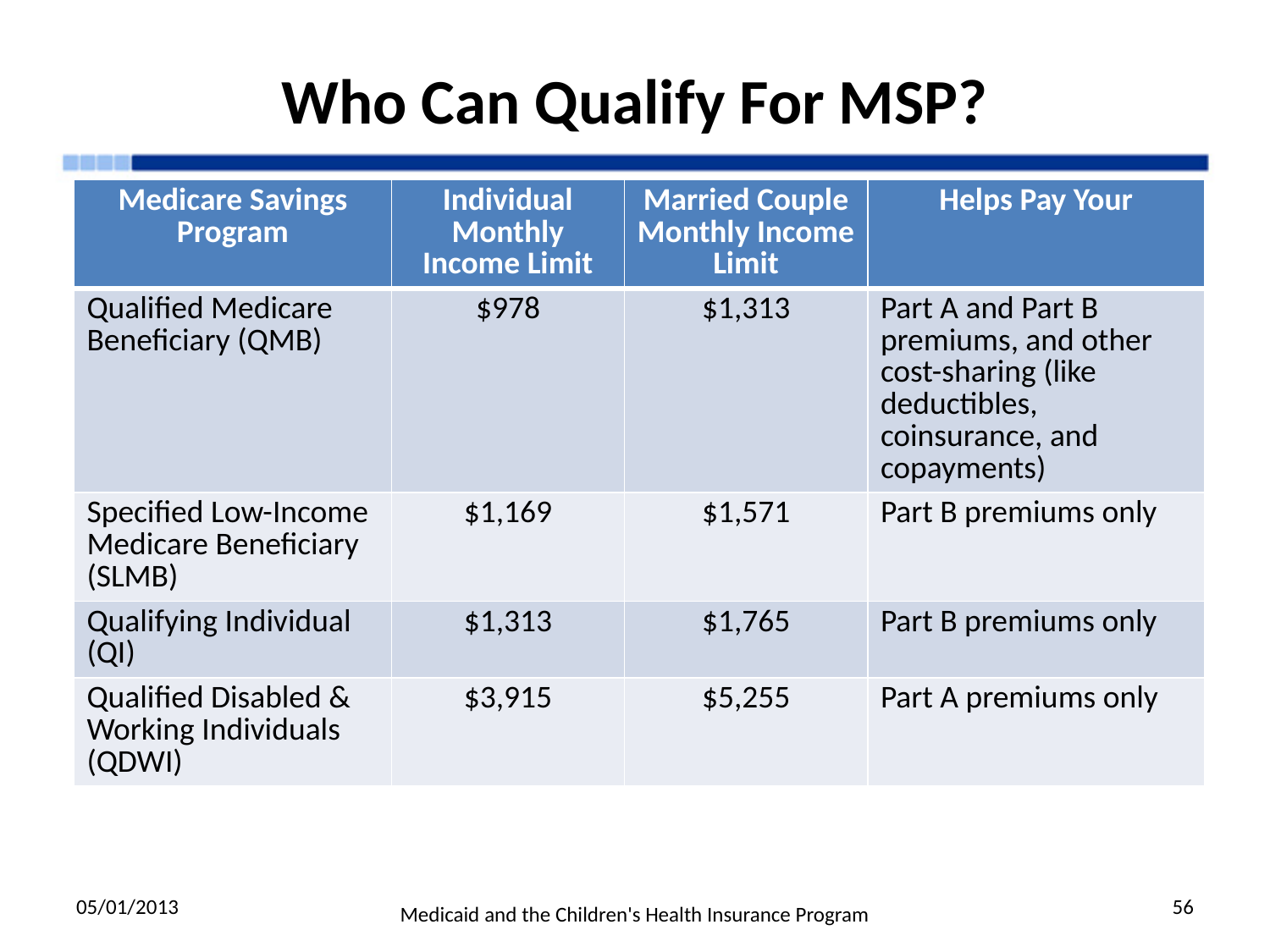

# Who Can Qualify For MSP?
| Medicare Savings Program | Individual Monthly Income Limit | Married Couple Monthly Income Limit | Helps Pay Your |
| --- | --- | --- | --- |
| Qualified Medicare Beneficiary (QMB) | $978 | $1,313 | Part A and Part B premiums, and other cost-sharing (like deductibles, coinsurance, and copayments) |
| Specified Low-Income Medicare Beneficiary (SLMB) | $1,169 | $1,571 | Part B premiums only |
| Qualifying Individual (QI) | $1,313 | $1,765 | Part B premiums only |
| Qualified Disabled & Working Individuals (QDWI) | $3,915 | $5,255 | Part A premiums only |
05/01/2013
56
Medicaid and the Children's Health Insurance Program